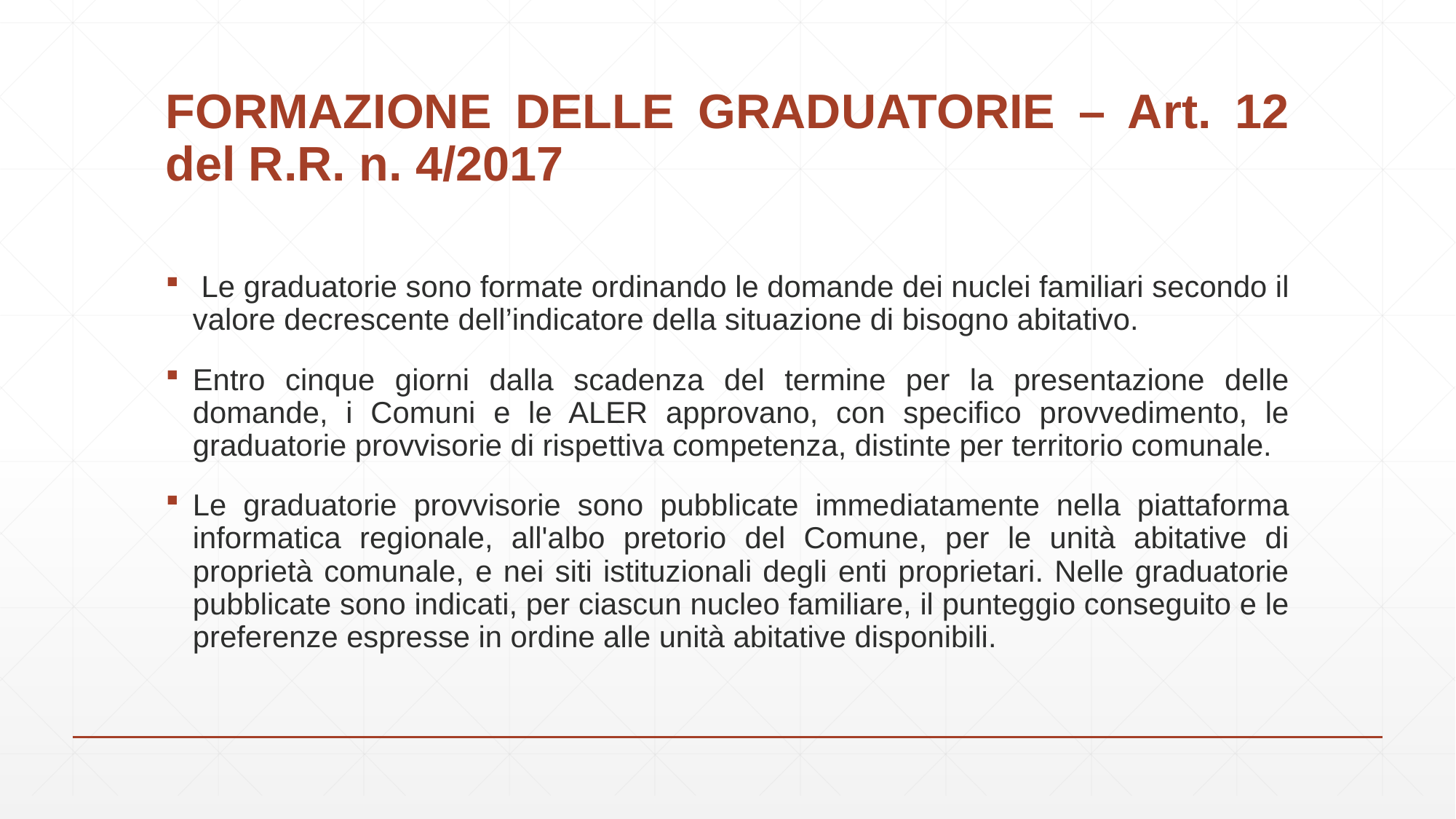

# FORMAZIONE DELLE GRADUATORIE – Art. 12 del R.R. n. 4/2017

 Le graduatorie sono formate ordinando le domande dei nuclei familiari secondo il valore decrescente dell’indicatore della situazione di bisogno abitativo.
Entro cinque giorni dalla scadenza del termine per la presentazione delle domande, i Comuni e le ALER approvano, con specifico provvedimento, le graduatorie provvisorie di rispettiva competenza, distinte per territorio comunale.
Le graduatorie provvisorie sono pubblicate immediatamente nella piattaforma informatica regionale, all'albo pretorio del Comune, per le unità abitative di proprietà comunale, e nei siti istituzionali degli enti proprietari. Nelle graduatorie pubblicate sono indicati, per ciascun nucleo familiare, il punteggio conseguito e le preferenze espresse in ordine alle unità abitative disponibili.